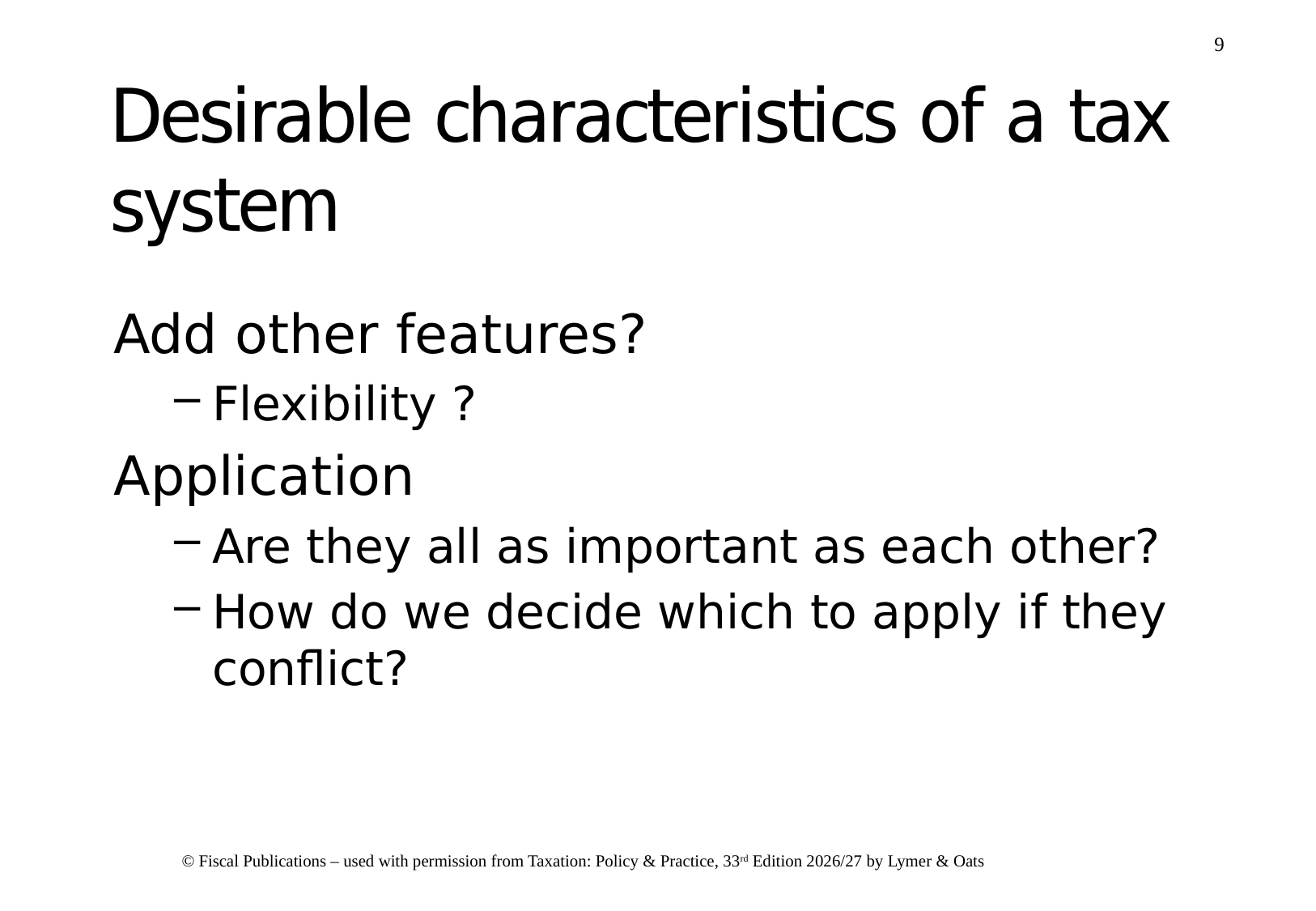

# Desirable characteristics of a tax system
Add other features?
Flexibility ?
Application
Are they all as important as each other?
How do we decide which to apply if they conflict?